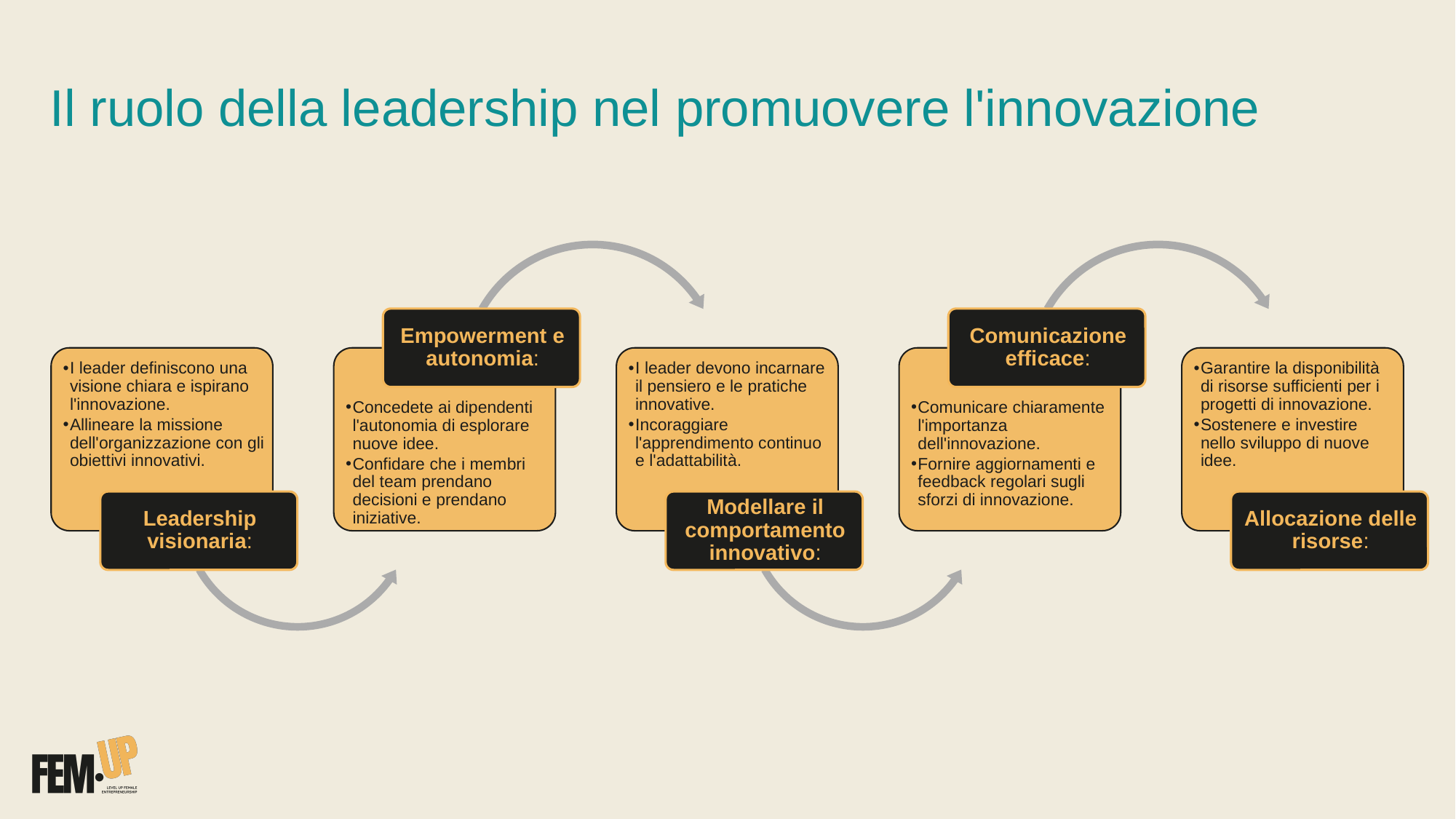

# Il ruolo della leadership nel promuovere l'innovazione
I leader definiscono una visione chiara e ispirano l'innovazione.
Allineare la missione dell'organizzazione con gli obiettivi innovativi.
Leadership visionaria:
Concedete ai dipendenti l'autonomia di esplorare nuove idee.
Confidare che i membri del team prendano decisioni e prendano iniziative.
Empowerment e autonomia:
I leader devono incarnare il pensiero e le pratiche innovative.
Incoraggiare l'apprendimento continuo e l'adattabilità.
Modellare il comportamento innovativo:
Comunicare chiaramente l'importanza dell'innovazione.
Fornire aggiornamenti e feedback regolari sugli sforzi di innovazione.
Comunicazione efficace:
Garantire la disponibilità di risorse sufficienti per i progetti di innovazione.
Sostenere e investire nello sviluppo di nuove idee.
Allocazione delle risorse: